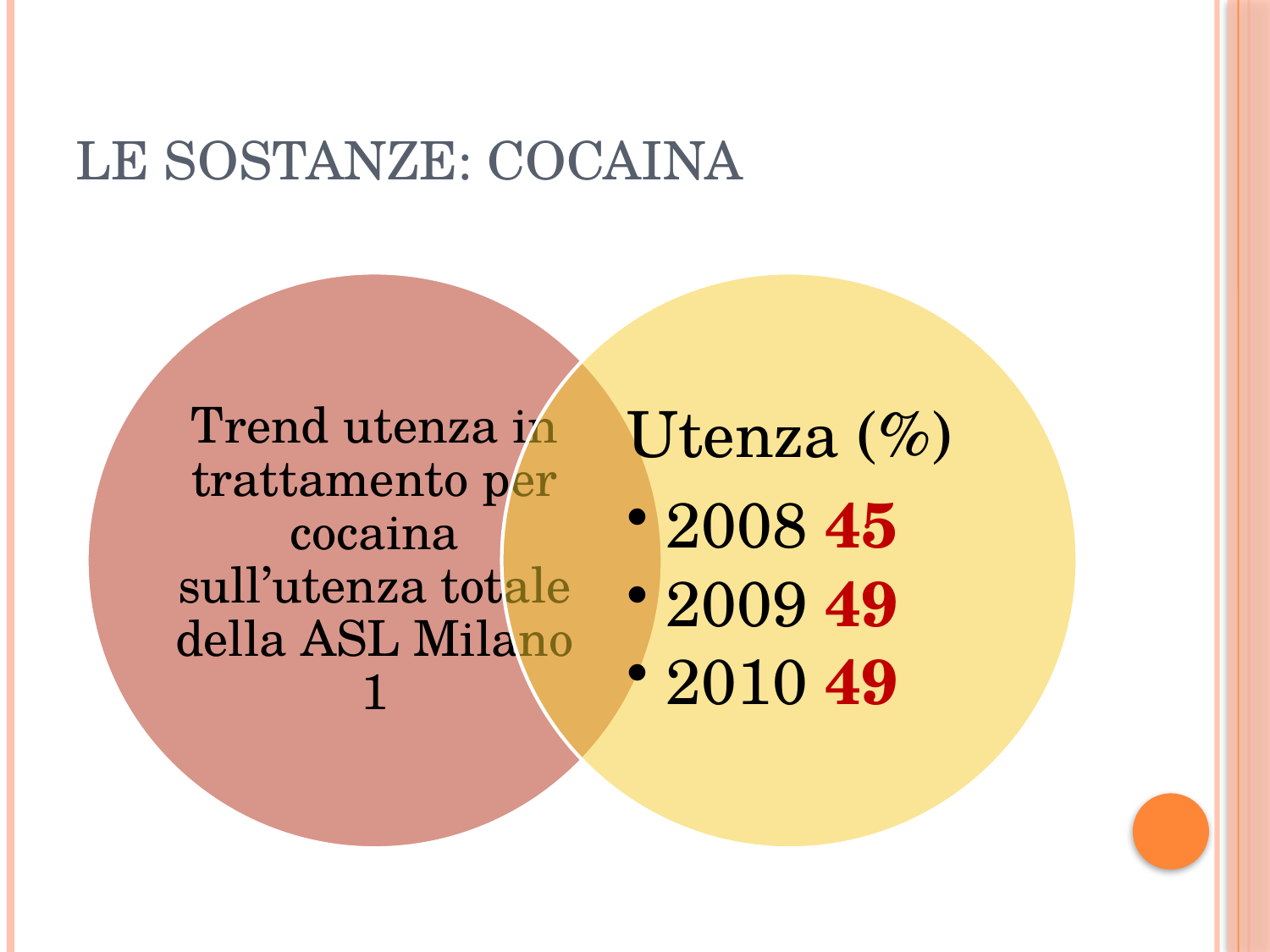

# Le sostanze: cocaina
Trend utenza in trattamento per cocaina sull’utenza totale della ASL Milano 1
Utenza (%)
2008 45
2009 49
2010 49